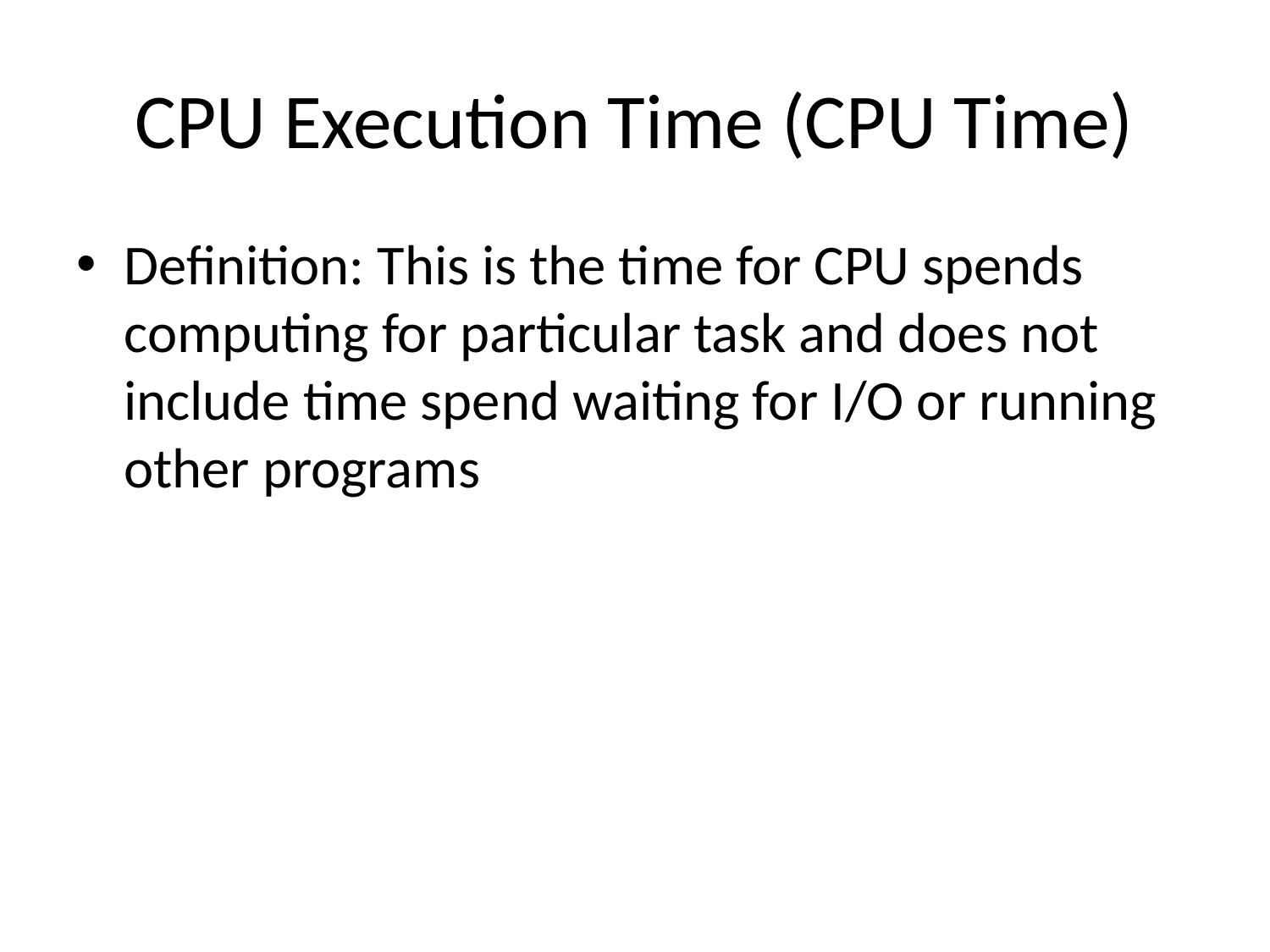

# CPU Execution Time (CPU Time)
Definition: This is the time for CPU spends computing for particular task and does not include time spend waiting for I/O or running other programs